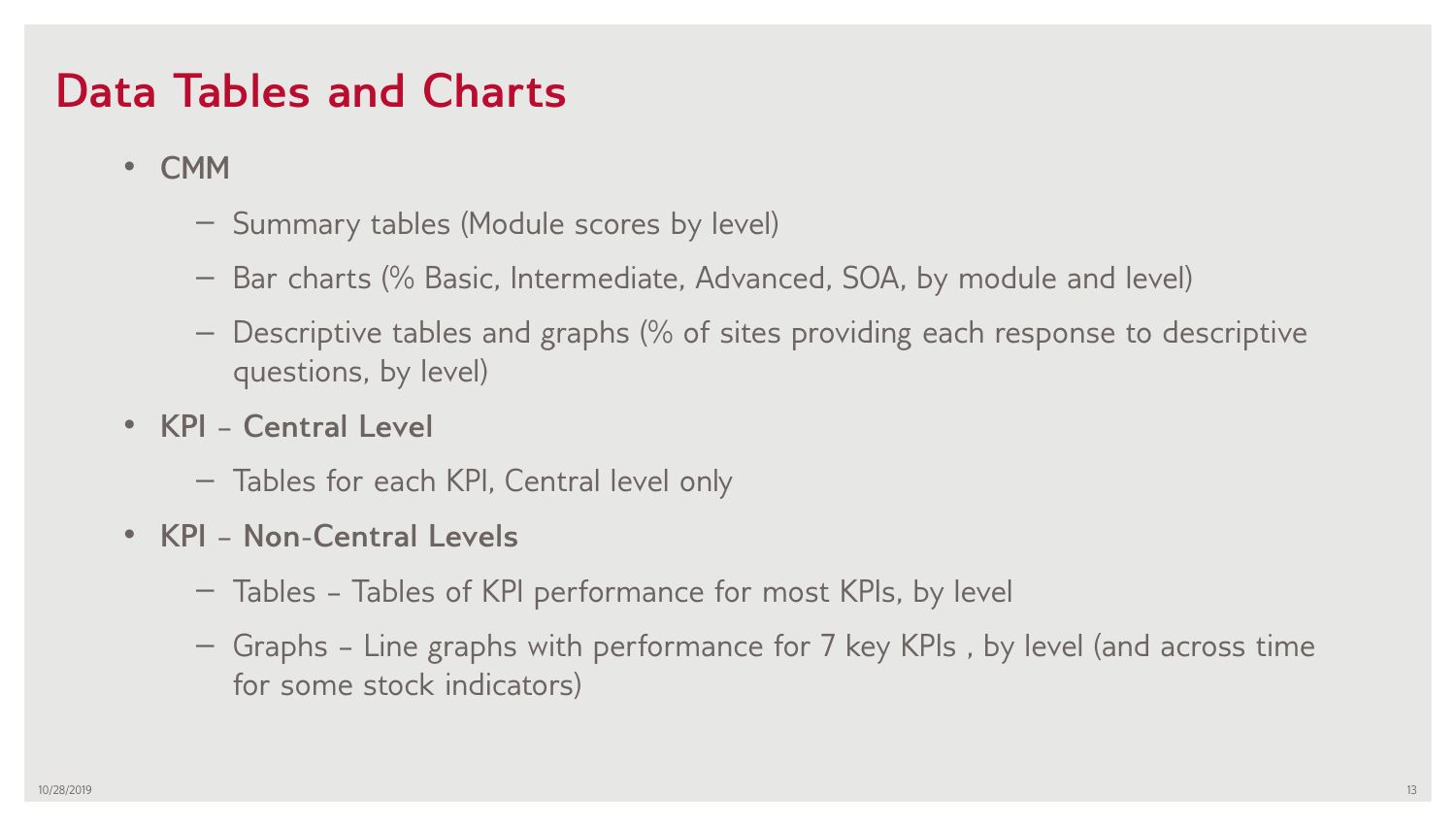

# Data Tables and Charts
CMM
Summary tables (Module scores by level)
Bar charts (% Basic, Intermediate, Advanced, SOA, by module and level)
Descriptive tables and graphs (% of sites providing each response to descriptive questions, by level)
KPI – Central Level
Tables for each KPI, Central level only
KPI – Non-Central Levels
Tables – Tables of KPI performance for most KPIs, by level
Graphs – Line graphs with performance for 7 key KPIs , by level (and across time for some stock indicators)

10/28/2019

13